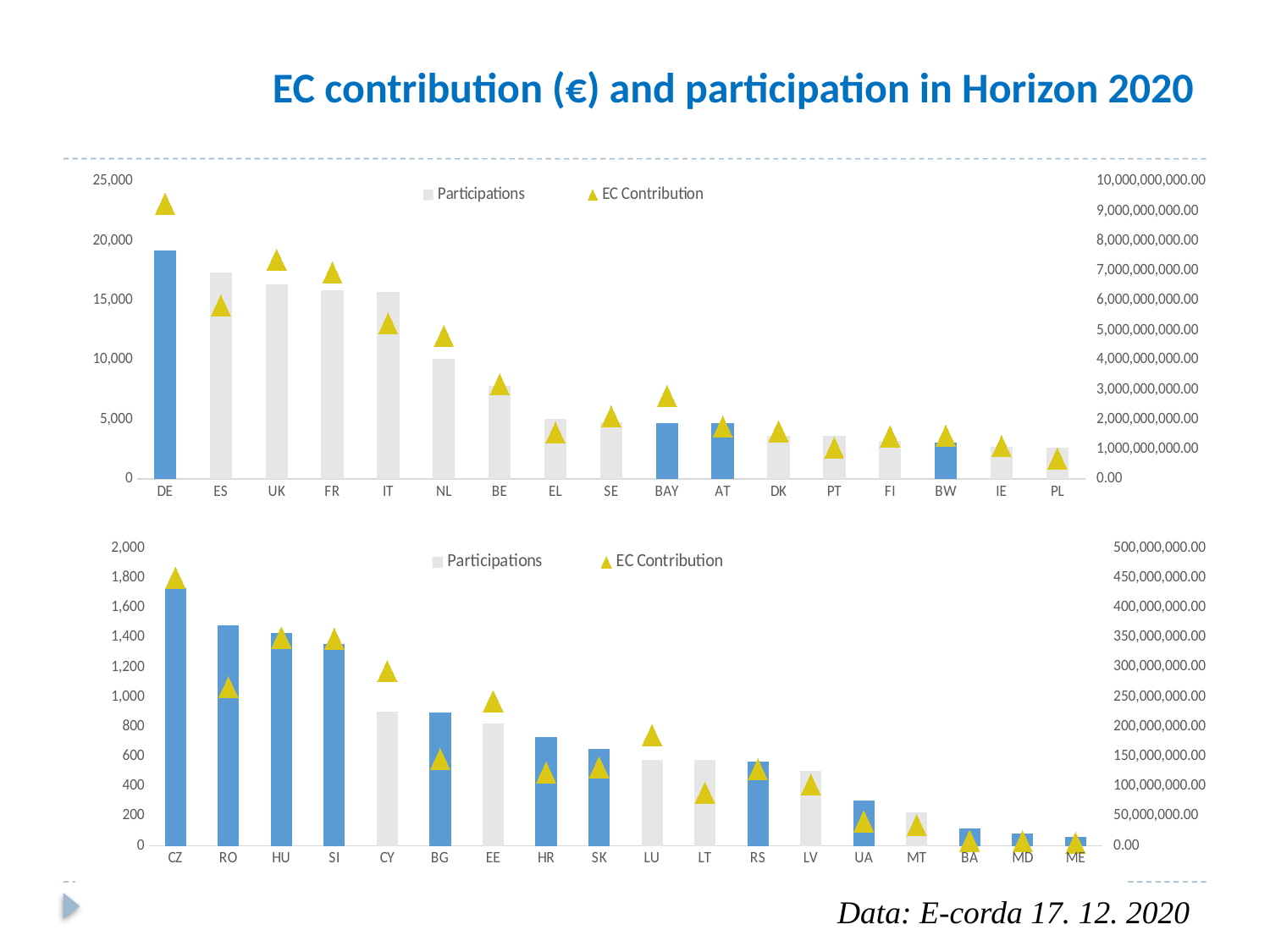

# EC contribution (€) and participation in Horizon 2020

### Chart

| Category | Participations | EC Contribution |
|---|---|---|
| DE | 19224.0 | 9245057355.55 |
| ES | 17331.0 | 5824835147.39 |
| UK | 16384.0 | 7364557165.53 |
| FR | 15852.0 | 6929745313.33 |
| IT | 15738.0 | 5222099300.16 |
| NL | 10095.0 | 4803065597.07 |
| BE | 7791.0 | 3176673992.05 |
| EL | 5042.0 | 1559315258.28 |
| SE | 4785.0 | 2099527064.3 |
| BAY | 4693.0 | 2783094537.0200105 |
| AT | 4666.0 | 1759197317.39 |
| DK | 3666.0 | 1606787350.88 |
| PT | 3603.0 | 1047682930.3 |
| FI | 3233.0 | 1435907642.76 |
| BW | 3083.0 | 1454865654.6699994 |
| IE | 2699.0 | 1101948408.69 |
| PL | 2647.0 | 685168811.85 |

### Chart

| Category | Participations | EC Contribution |
|---|---|---|
| CZ | 1728.0 | 449881321.49 |
| RO | 1480.0 | 265836320.41 |
| HU | 1430.0 | 349506626.49 |
| SI | 1354.0 | 347083542.48 |
| CY | 900.0 | 293016109.37 |
| BG | 892.0 | 145189915.52 |
| EE | 822.0 | 242853536.87 |
| HR | 729.0 | 122764327.74 |
| SK | 648.0 | 131606307.59 |
| LU | 576.0 | 185465081.14 |
| LT | 574.0 | 89057179.75 |
| RS | 565.0 | 127886345.60000002 |
| LV | 502.0 | 102394462.58 |
| UA | 305.0 | 41147461.59 |
| MT | 224.0 | 34181156.760000005 |
| BA | 114.0 | 8485693.719999999 |
| MD | 83.0 | 7108441.580000001 |
| ME | 59.0 | 4493499.35 |
Data: E-corda 17. 12. 2020